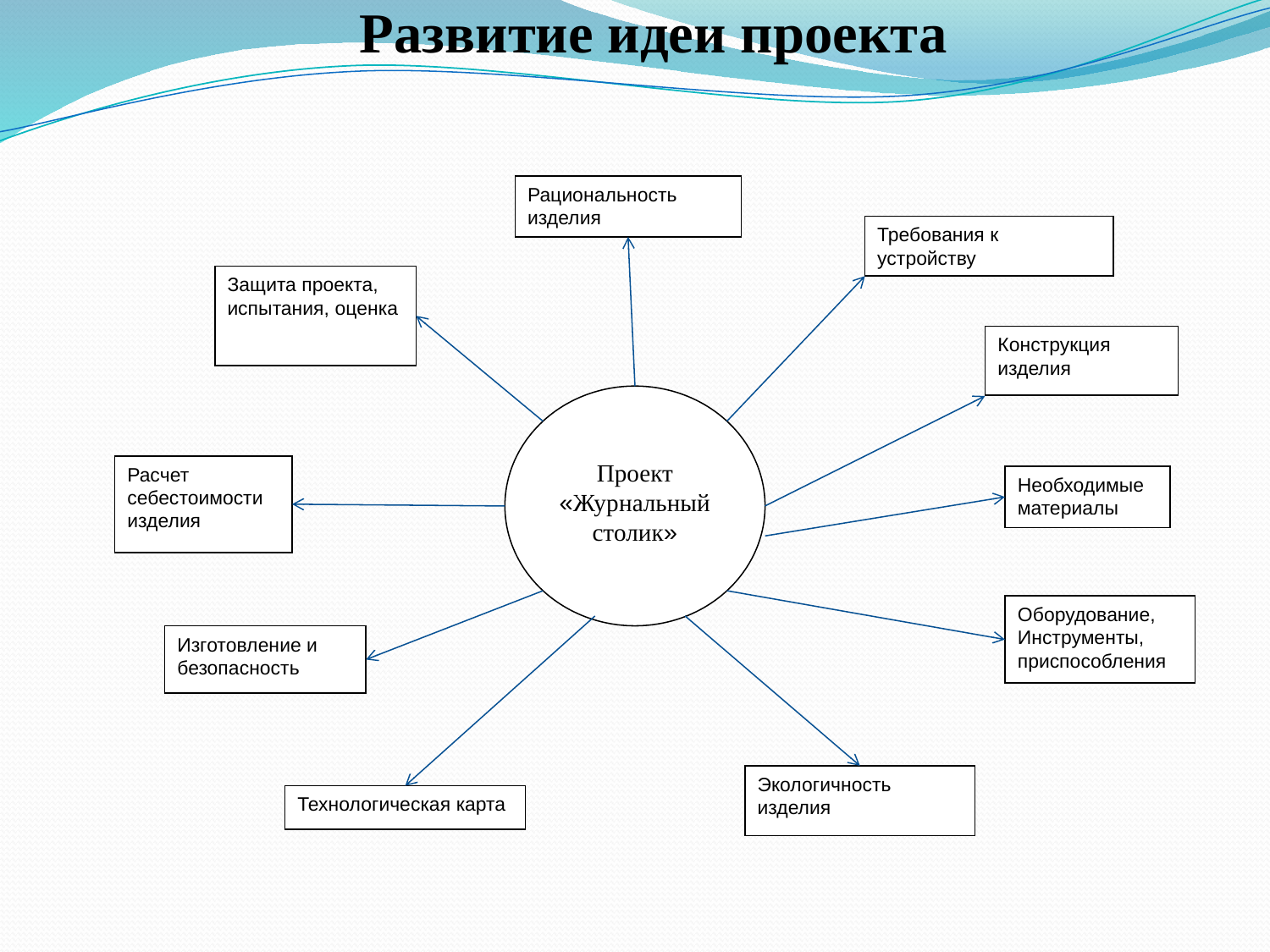

Развитие идеи проекта

Рациональность изделия
Требования к устройству
Защита проекта, испытания, оценка
Конструкция изделия

Проект «Журнальный столик»
Расчет себестоимости изделия
Необходимые материалы
Оборудование, Инструменты, приспособления

Изготовление и безопасность
Экологичность изделия
Технологическая карта